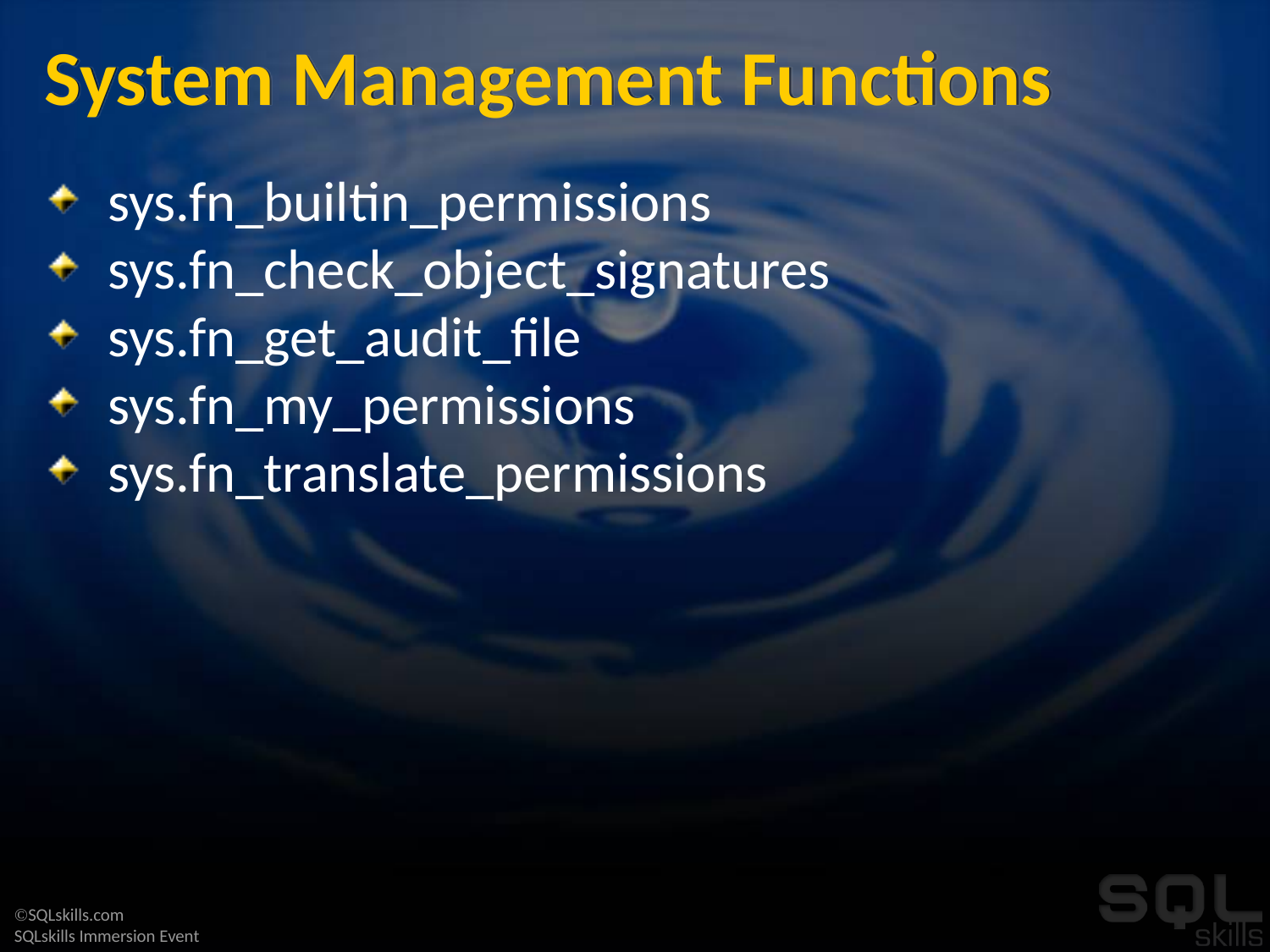

# System Management Functions
sys.fn_builtin_permissions
sys.fn_check_object_signatures
sys.fn_get_audit_file
sys.fn_my_permissions
sys.fn_translate_permissions